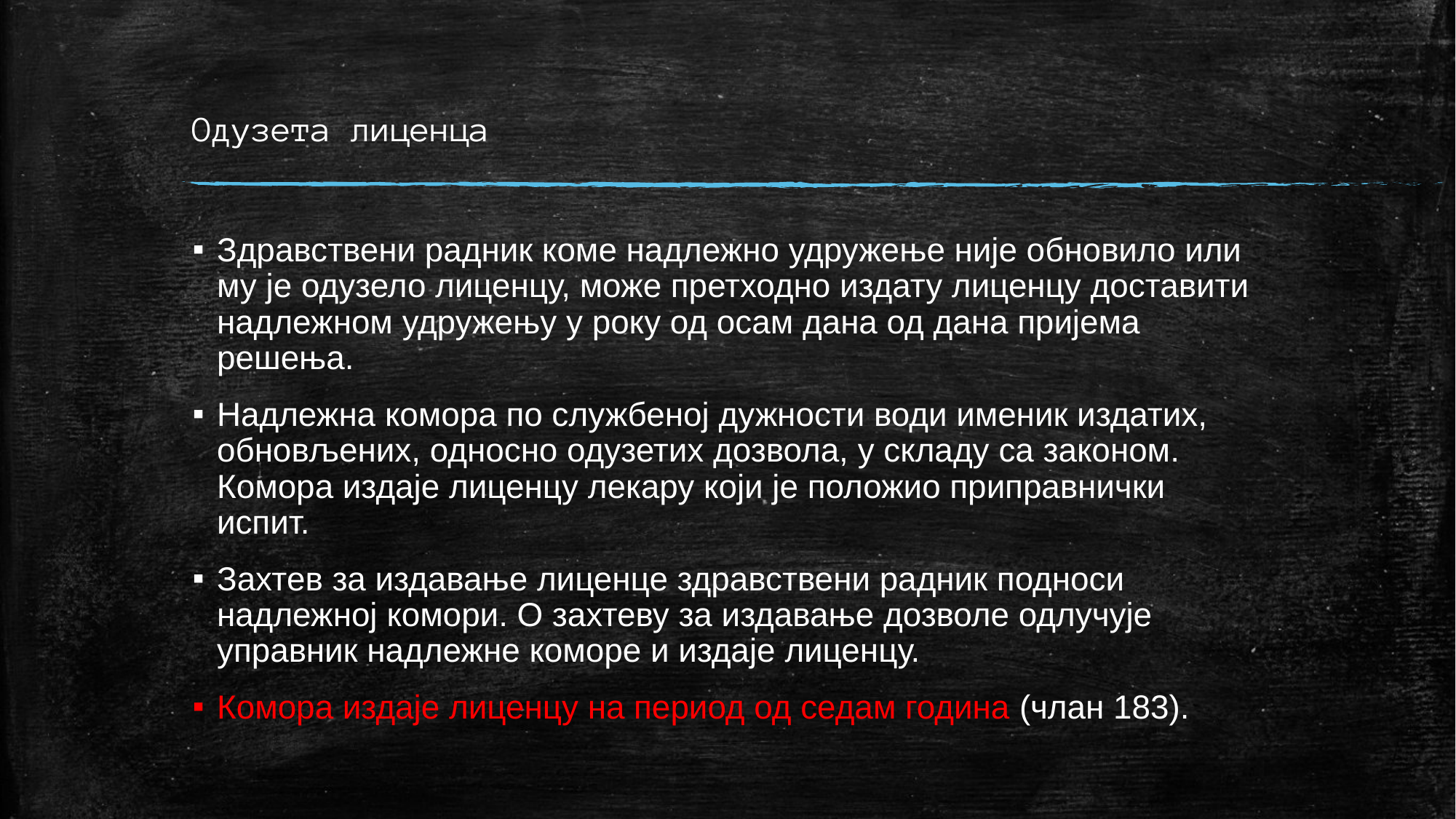

# Одузета лиценца
Здравствени радник коме надлежно удружење није обновило или му је одузело лиценцу, може претходно издату лиценцу доставити надлежном удружењу у року од осам дана од дана пријема решења.
Надлежна комора по службеној дужности води именик издатих, обновљених, односно одузетих дозвола, у складу са законом. Комора издаје лиценцу лекару који је положио приправнички испит.
Захтев за издавање лиценце здравствени радник подноси надлежној комори. О захтеву за издавање дозволе одлучује управник надлежне коморе и издаје лиценцу.
Комора издаје лиценцу на период од седам година (члан 183).